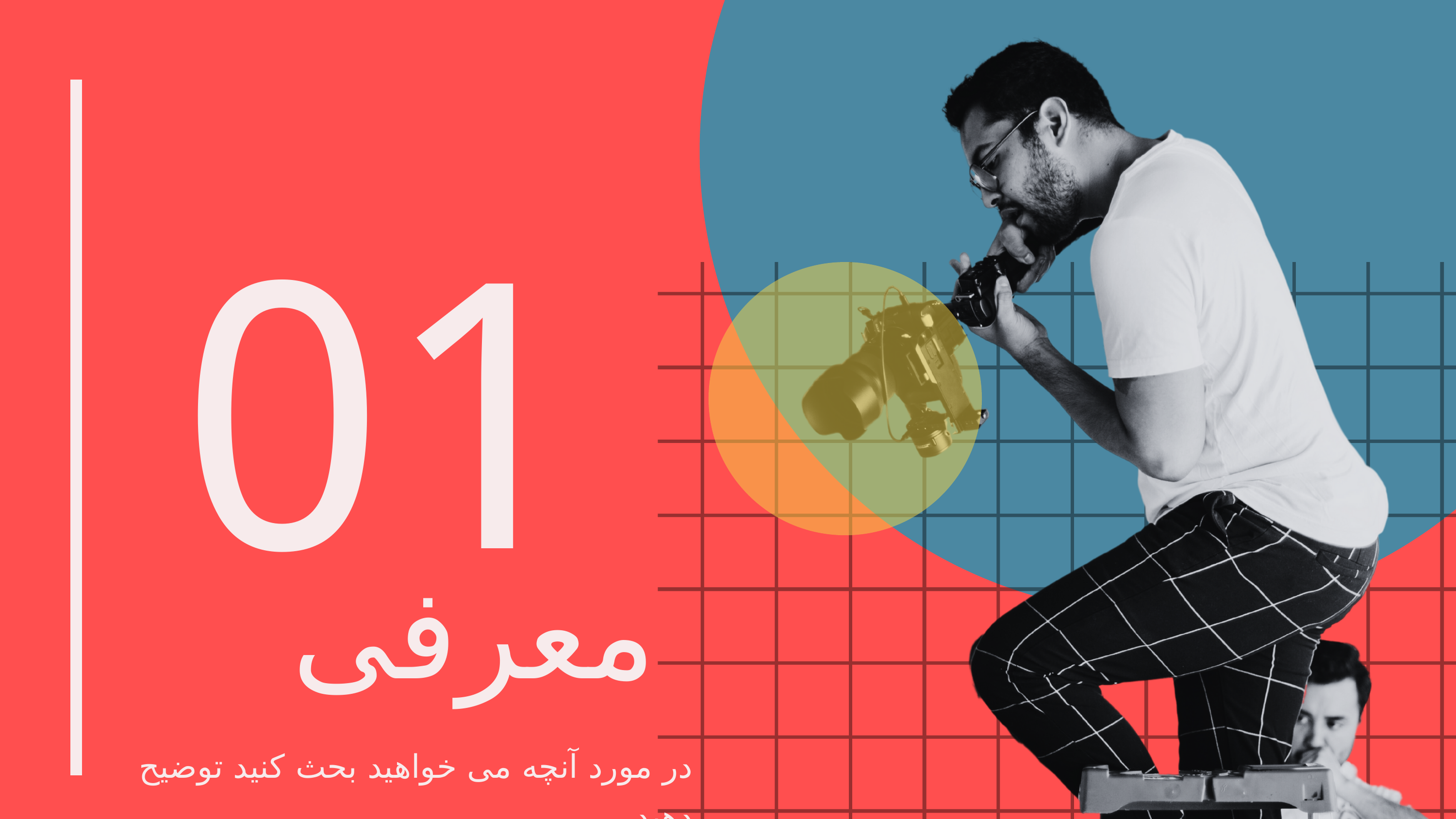

01.

معرفی
در مورد آنچه می خواهید بحث کنید توضیح دهید.